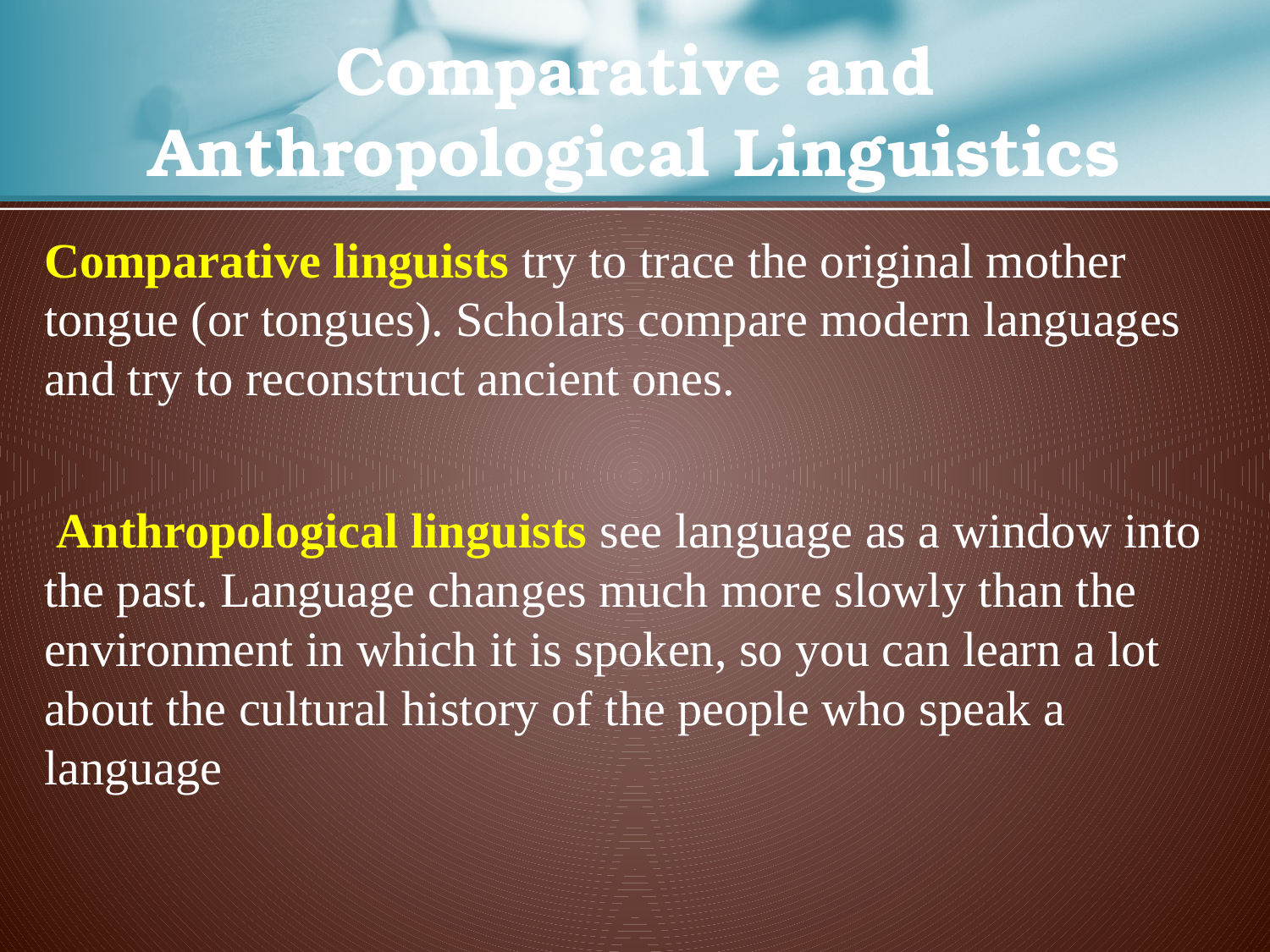

# Comparative and Anthropological Linguistics
Comparative linguists try to trace the original mother tongue (or tongues). Scholars compare modern languages and try to reconstruct ancient ones.

 Anthropological linguists see language as a window into the past. Language changes much more slowly than the environment in which it is spoken, so you can learn a lot about the cultural history of the people who speak a language